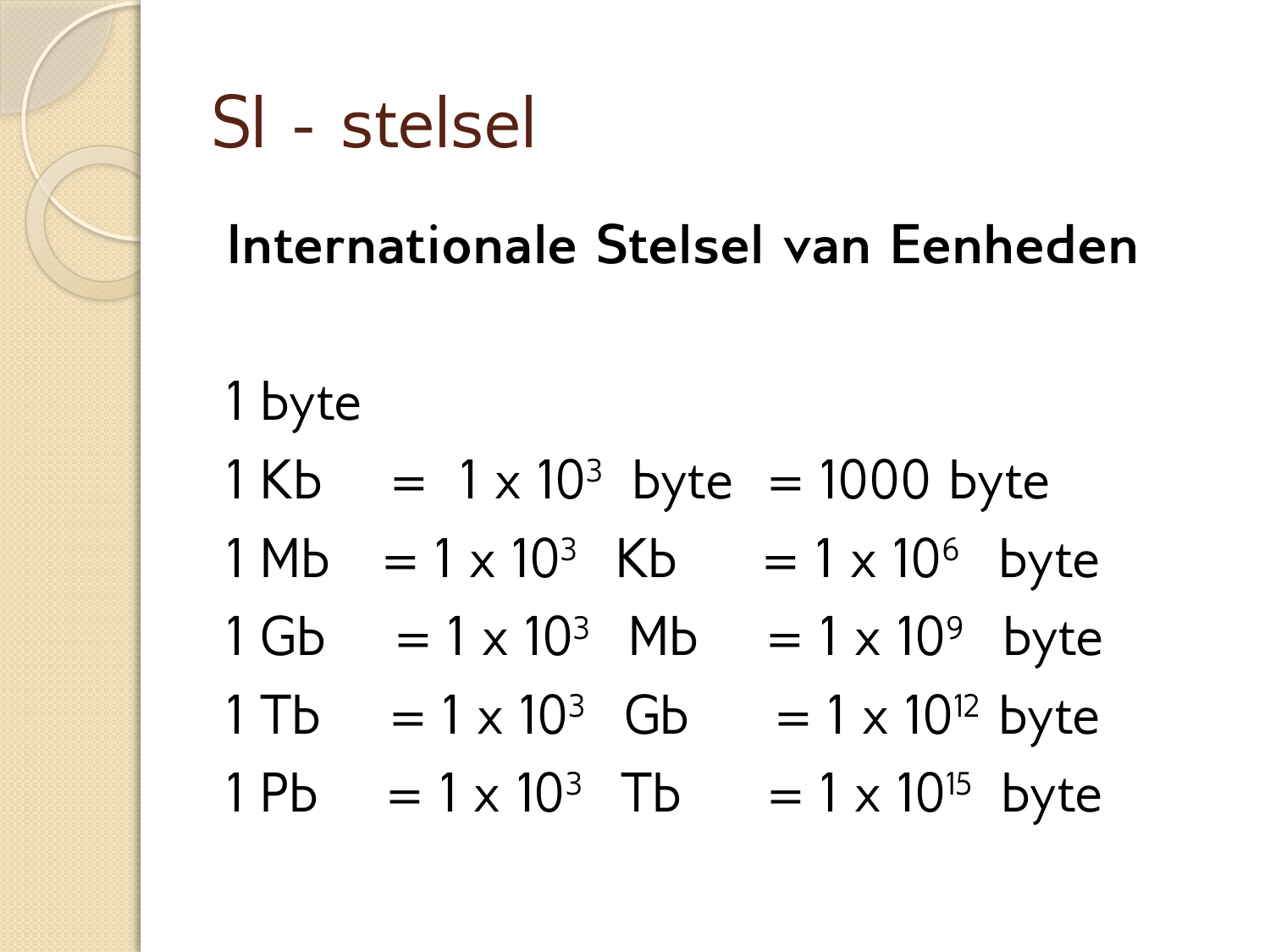

# SI - stelsel
Internationale Stelsel van Eenheden

1 byte
1 Kb    =  1 x 103   byte  = 1000 byte
1 Mb   = 1 x 103    Kb     = 1 x 106    byte
1 Gb    = 1 x 103    Mb    = 1 x 109    byte
1 Tb    = 1 x 103    Gb     = 1 x 1012  byte
1 Pb    = 1 x 103    Tb     = 1 x 1015   byte